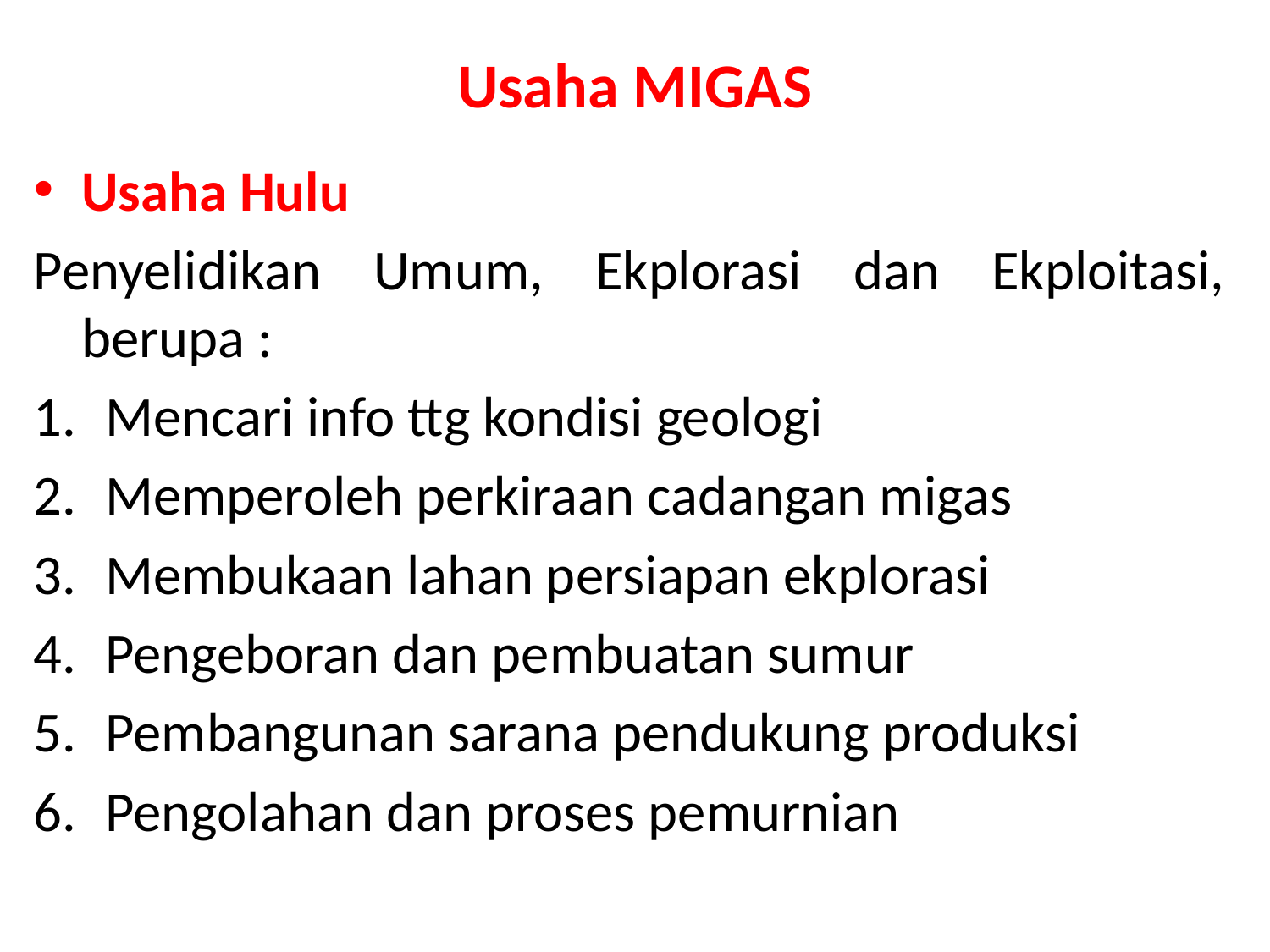

# Usaha MIGAS
Usaha Hulu
Penyelidikan Umum, Ekplorasi dan Ekploitasi, berupa :
Mencari info ttg kondisi geologi
Memperoleh perkiraan cadangan migas
Membukaan lahan persiapan ekplorasi
Pengeboran dan pembuatan sumur
Pembangunan sarana pendukung produksi
Pengolahan dan proses pemurnian